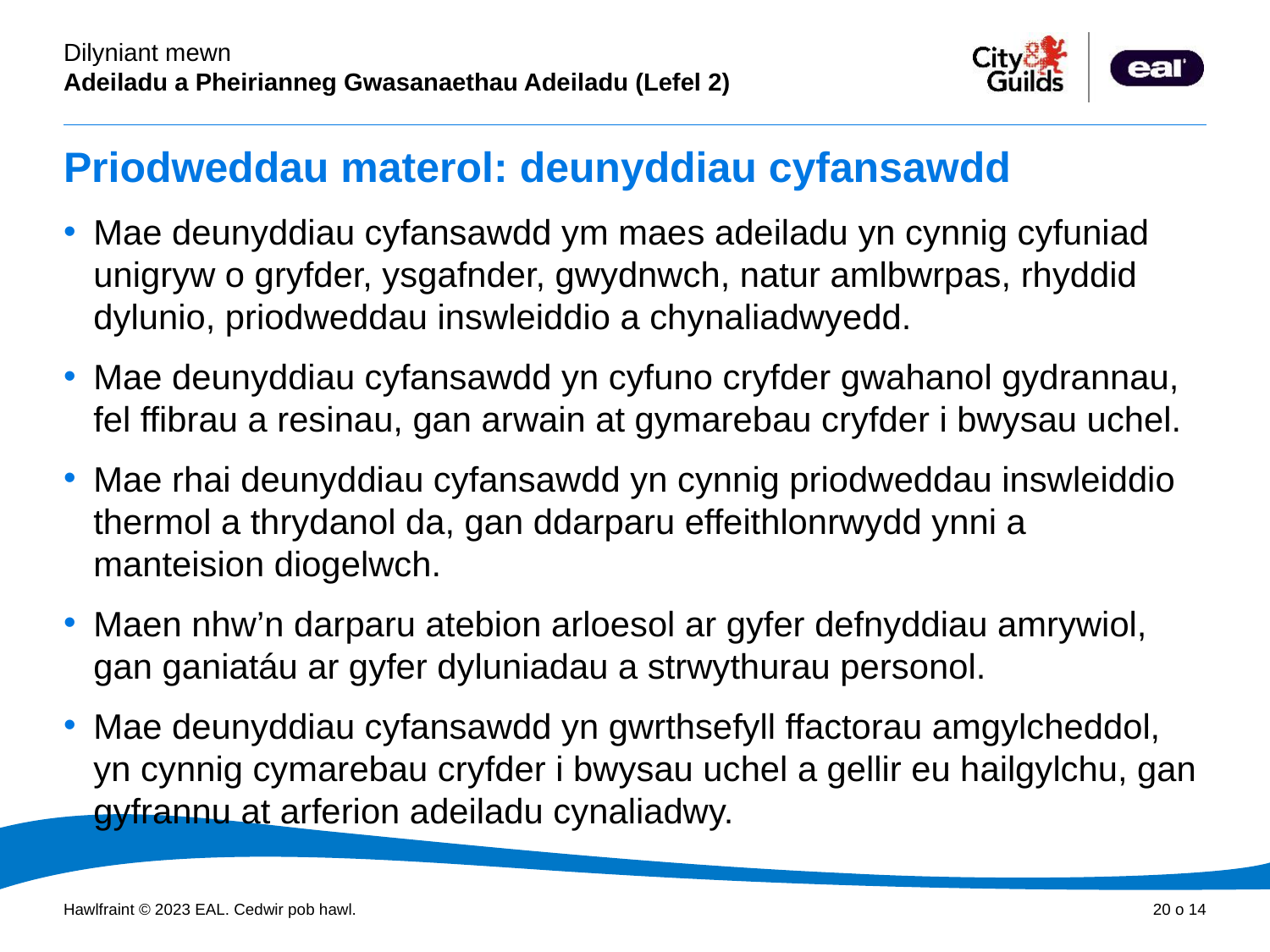

# Priodweddau materol: deunyddiau cyfansawdd
Mae deunyddiau cyfansawdd ym maes adeiladu yn cynnig cyfuniad unigryw o gryfder, ysgafnder, gwydnwch, natur amlbwrpas, rhyddid dylunio, priodweddau inswleiddio a chynaliadwyedd.
Mae deunyddiau cyfansawdd yn cyfuno cryfder gwahanol gydrannau, fel ffibrau a resinau, gan arwain at gymarebau cryfder i bwysau uchel.
Mae rhai deunyddiau cyfansawdd yn cynnig priodweddau inswleiddio thermol a thrydanol da, gan ddarparu effeithlonrwydd ynni a manteision diogelwch.
Maen nhw’n darparu atebion arloesol ar gyfer defnyddiau amrywiol, gan ganiatáu ar gyfer dyluniadau a strwythurau personol.
Mae deunyddiau cyfansawdd yn gwrthsefyll ffactorau amgylcheddol, yn cynnig cymarebau cryfder i bwysau uchel a gellir eu hailgylchu, gan gyfrannu at arferion adeiladu cynaliadwy.